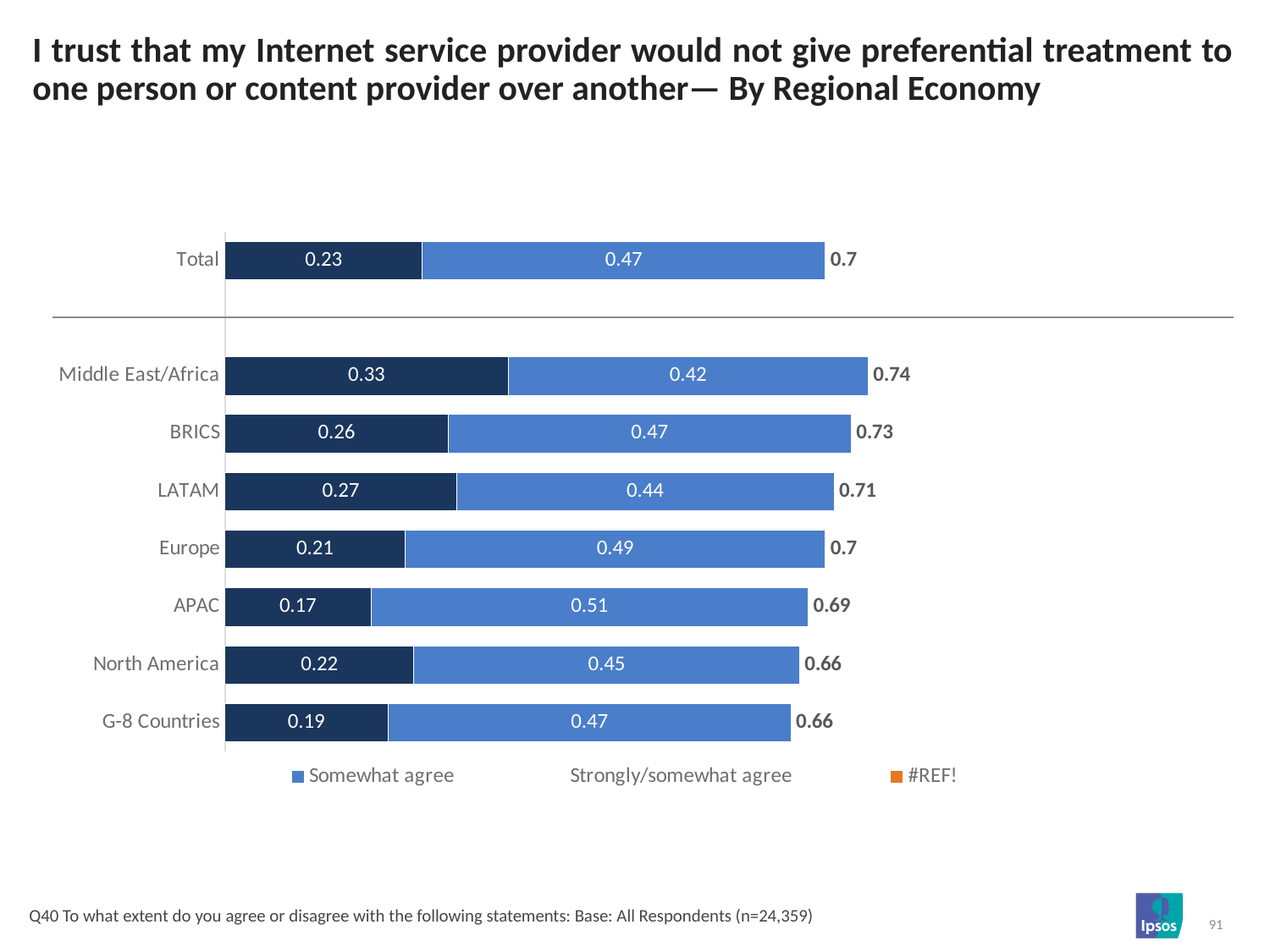

# I trust that my Internet service provider would not give preferential treatment to one person or content provider over another— By Regional Economy

[unsupported chart]

Q40 To what extent do you agree or disagree with the following statements: Base: All Respondents (n=24,359)